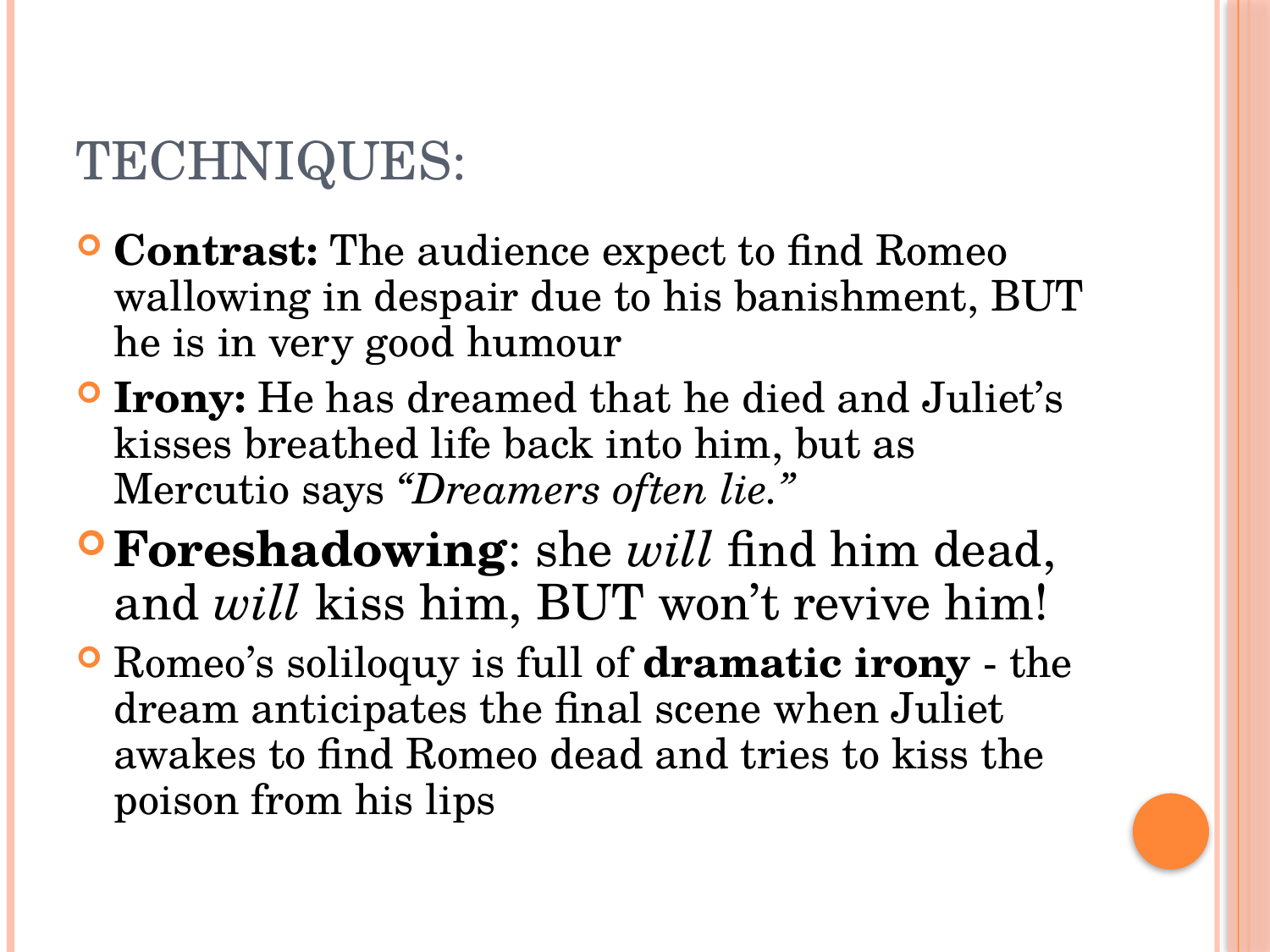

# Techniques:
Contrast: The audience expect to find Romeo wallowing in despair due to his banishment, BUT he is in very good humour
Irony: He has dreamed that he died and Juliet’s kisses breathed life back into him, but as Mercutio says “Dreamers often lie.”
Foreshadowing: she will find him dead, and will kiss him, BUT won’t revive him!
Romeo’s soliloquy is full of dramatic irony - the dream anticipates the final scene when Juliet awakes to find Romeo dead and tries to kiss the poison from his lips